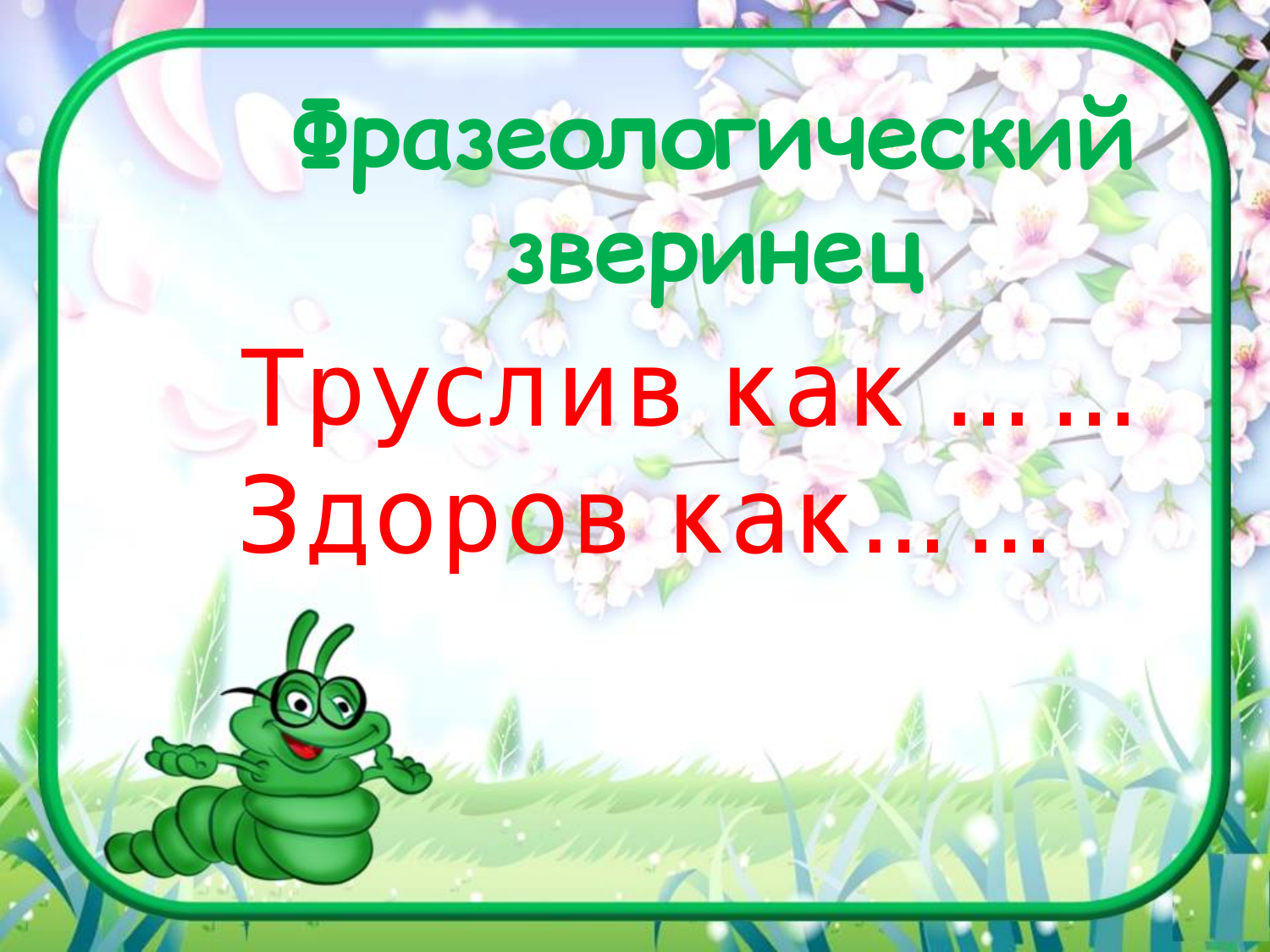

Фразеологический зверинец
Труслив как ……
Здоров как……